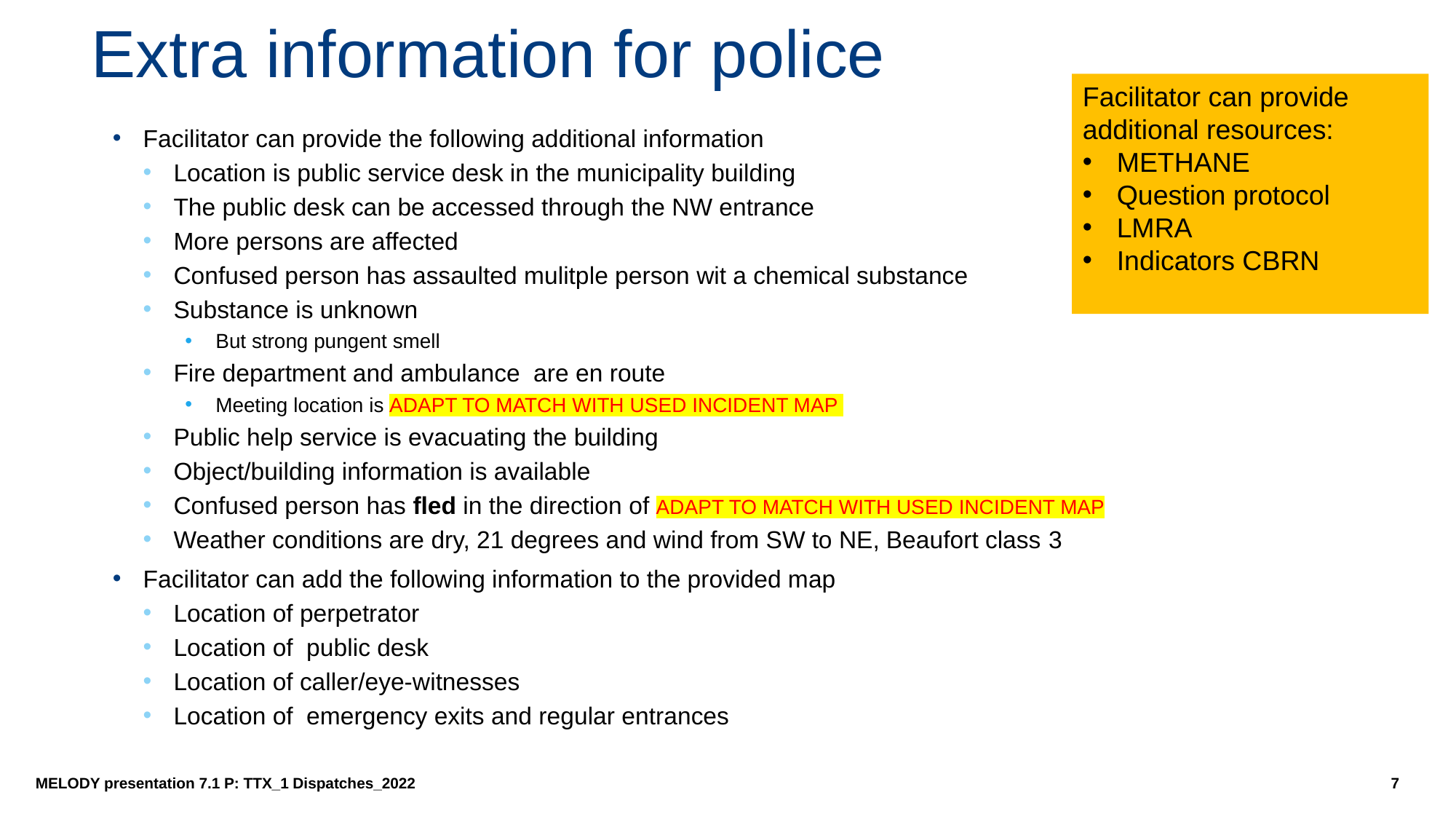

# Extra information for police
Facilitator can provide additional resources:
METHANE
Question protocol
LMRA
Indicators CBRN

Facilitator can provide the following additional information
Location is public service desk in the municipality building
The public desk can be accessed through the NW entrance
More persons are affected
Confused person has assaulted mulitple person wit a chemical substance
Substance is unknown
But strong pungent smell
Fire department and ambulance  are en route
Meeting location is ADAPT TO MATCH WITH USED INCIDENT MAP
Public help service is evacuating the building
Object/building information is available
Confused person has fled in the direction of ADAPT TO MATCH WITH USED INCIDENT MAP
Weather conditions are dry, 21 degrees and wind from SW to NE, Beaufort class 3
Facilitator can add the following information to the provided map
Location of perpetrator
Location of  public desk
Location of caller/eye-witnesses
Location of  emergency exits and regular entrances

MELODY presentation 7.1 P: TTX_1 Dispatches_2022
7